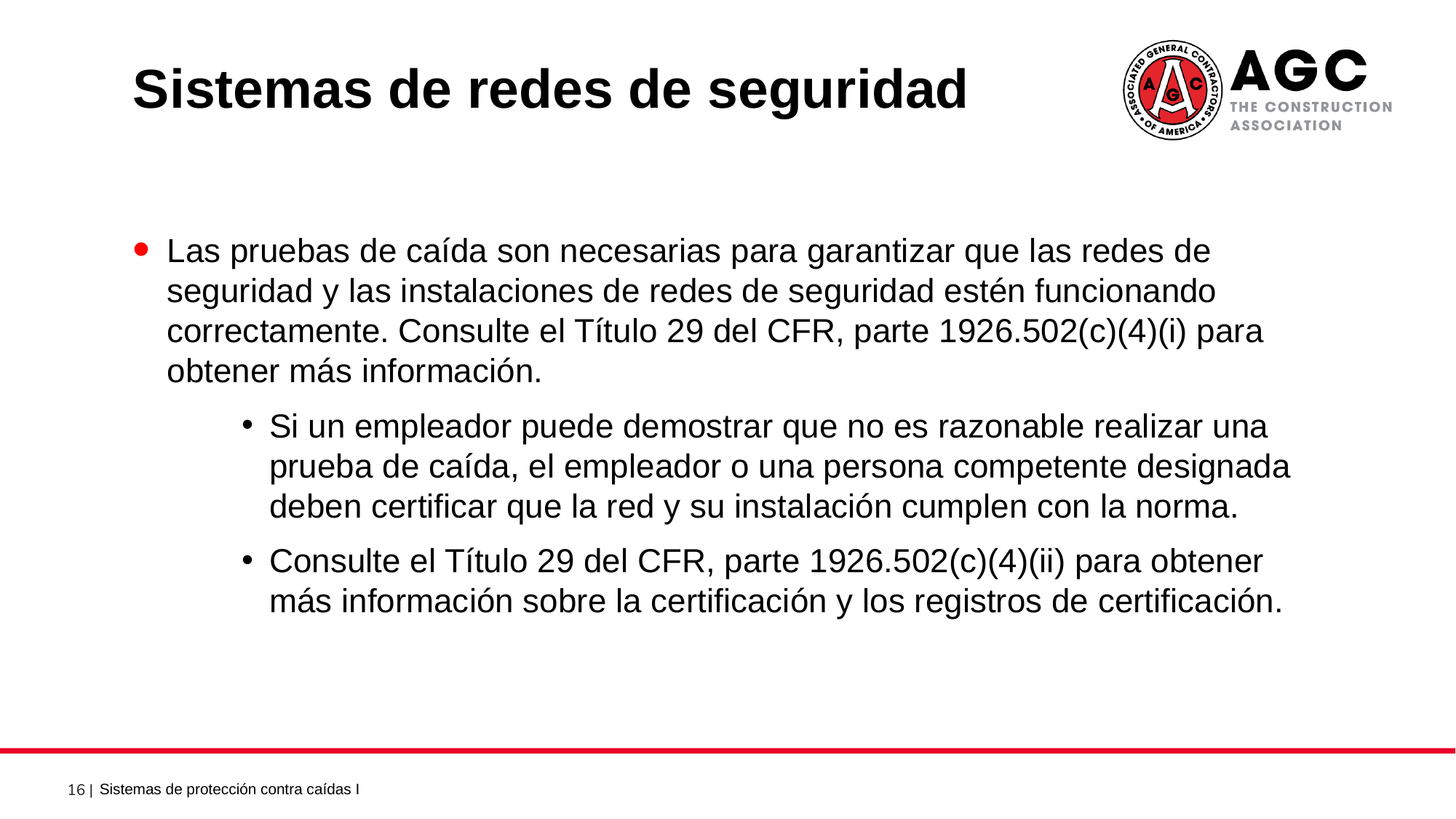

Sistemas de redes de seguridad 4
Las pruebas de caída son necesarias para garantizar que las redes de seguridad y las instalaciones de redes de seguridad estén funcionando correctamente. Consulte el Título 29 del CFR, parte 1926.502(c)(4)(i) para obtener más información.
Si un empleador puede demostrar que no es razonable realizar una prueba de caída, el empleador o una persona competente designada deben certificar que la red y su instalación cumplen con la norma.
Consulte el Título 29 del CFR, parte 1926.502(c)(4)(ii) para obtener más información sobre la certificación y los registros de certificación.
Sistemas de protección contra caídas I